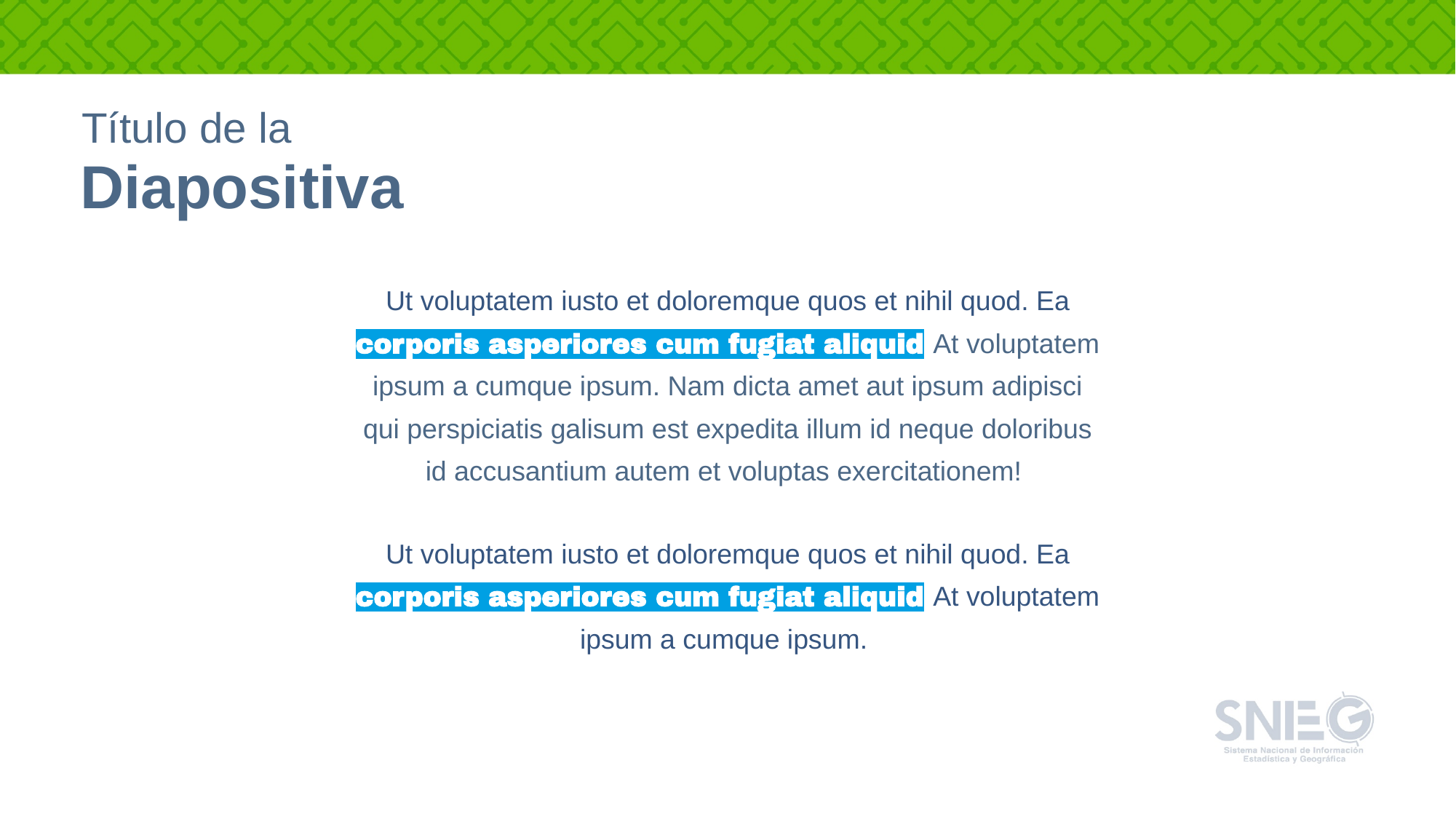

Título de la
Diapositiva
Ut voluptatem iusto et doloremque quos et nihil quod. Ea corporis asperiores cum fugiat aliquid At voluptatem ipsum a cumque ipsum. Nam dicta amet aut ipsum adipisci qui perspiciatis galisum est expedita illum id neque doloribus id accusantium autem et voluptas exercitationem!
Ut voluptatem iusto et doloremque quos et nihil quod. Ea corporis asperiores cum fugiat aliquid At voluptatem ipsum a cumque ipsum.